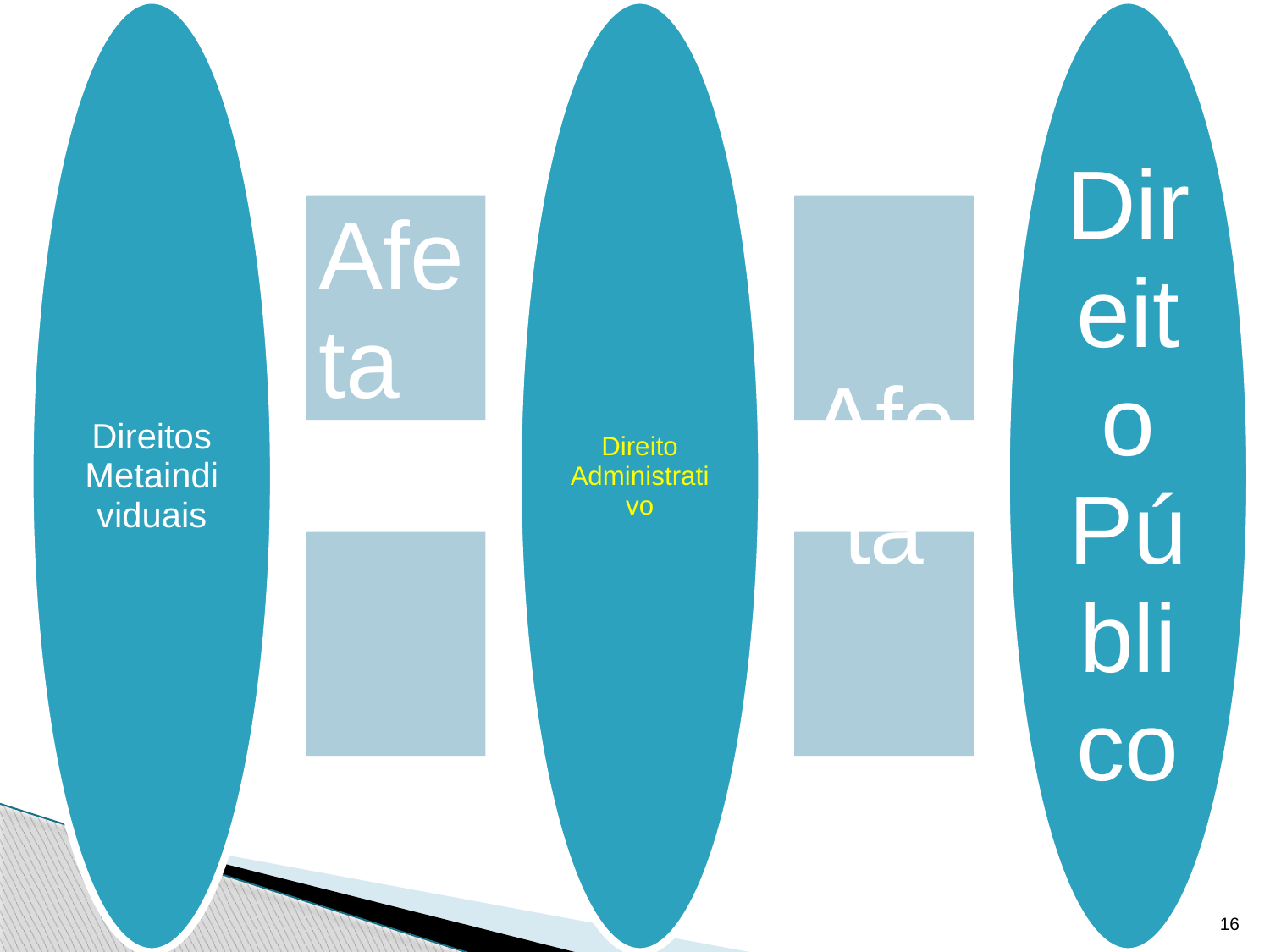

Direitos
Metaindividuais
Afeta
Direito
Administrativo
Direito
Público
16